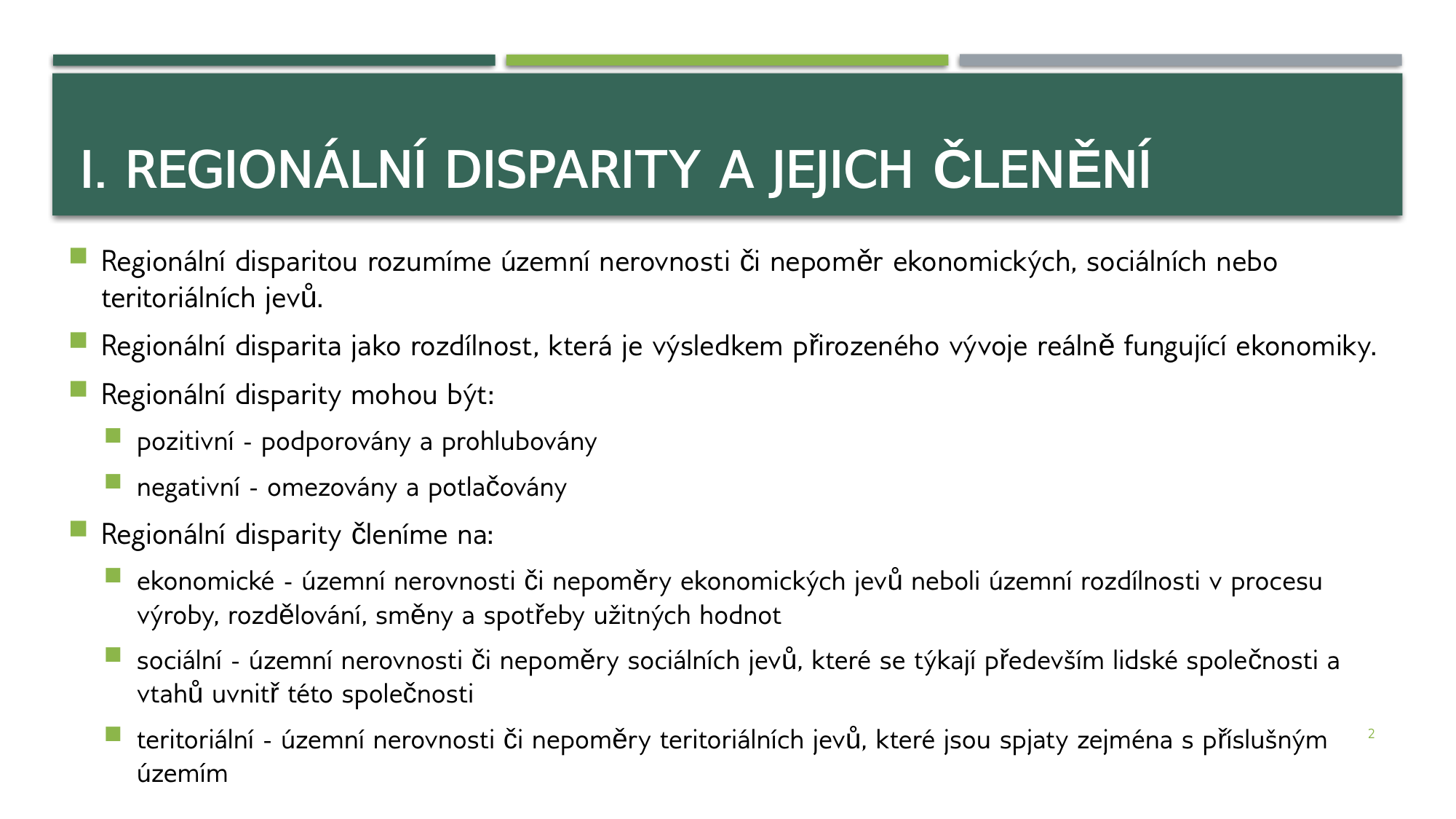

# I. Regionální disparity a jejich členění
Regionální disparitou rozumíme územní nerovnosti či nepoměr ekonomických, sociálních nebo teritoriálních jevů.
Regionální disparita jako rozdílnost, která je výsledkem přirozeného vývoje reálně fungující ekonomiky.
Regionální disparity mohou být:
pozitivní - podporovány a prohlubovány
negativní - omezovány a potlačovány
Regionální disparity členíme na:
ekonomické - územní nerovnosti či nepoměry ekonomických jevů neboli územní rozdílnosti v procesu výroby, rozdělování, směny a spotřeby užitných hodnot
sociální - územní nerovnosti či nepoměry sociálních jevů, které se týkají především lidské společnosti a vtahů uvnitř této společnosti
teritoriální - územní nerovnosti či nepoměry teritoriálních jevů, které jsou spjaty zejména s příslušným územím
2